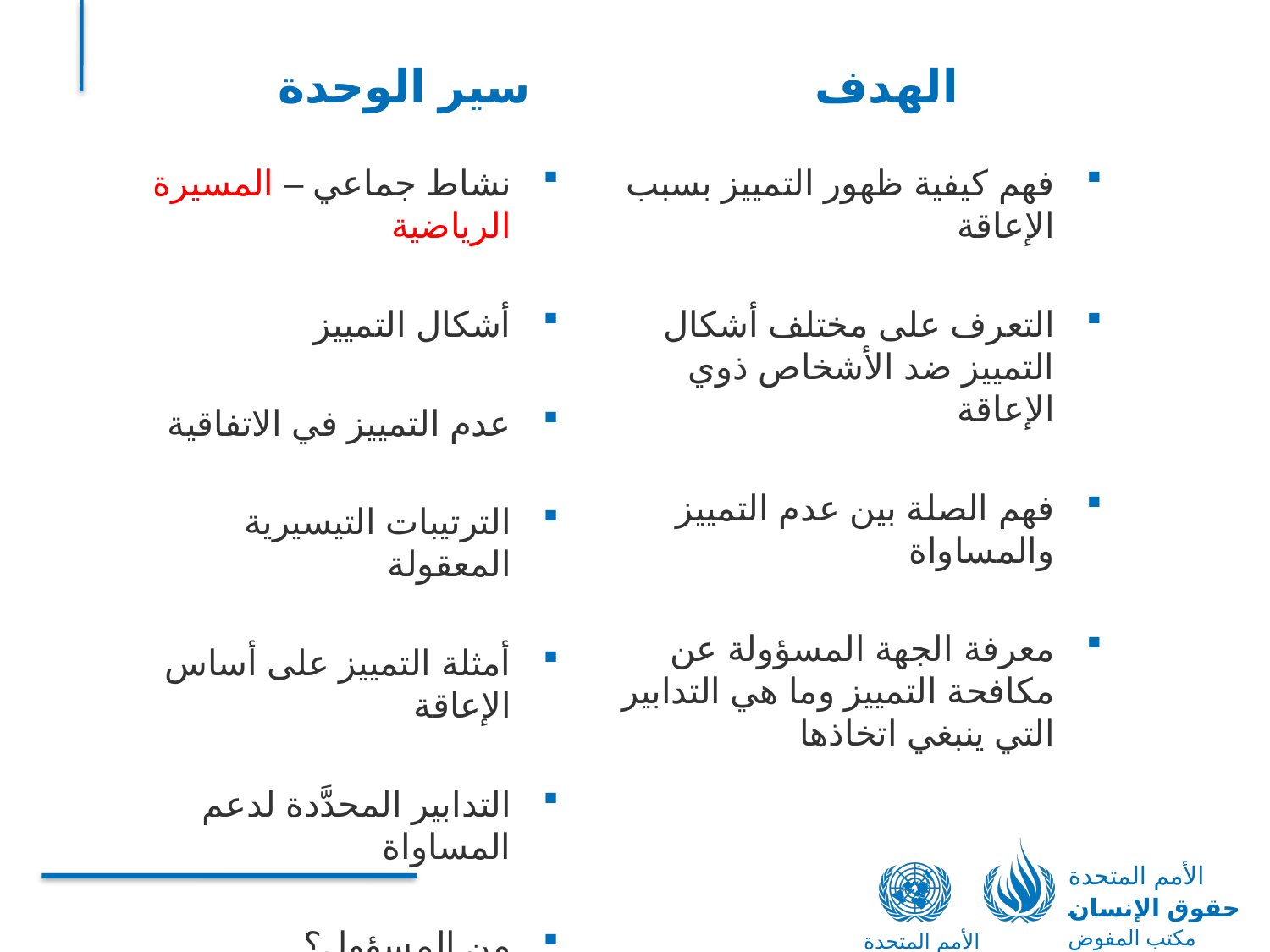

سير الوحدة
الهدف
نشاط جماعي – المسيرة الرياضية

أشكال التمييز

عدم التمييز في الاتفاقية

الترتيبات التيسيرية المعقولة

أمثلة التمييز على أساس الإعاقة

التدابير المحدَّدة لدعم المساواة

من المسؤول؟
فهم كيفية ظهور التمييز بسبب الإعاقة

التعرف على مختلف أشكال التمييز ضد الأشخاص ذوي الإعاقة

فهم الصلة بين عدم التمييز والمساواة

معرفة الجهة المسؤولة عن مكافحة التمييز وما هي التدابير التي ينبغي اتخاذها

الأمم المتحدة
حقوق الإنسان
مكتب المفوض السامي
الأمم المتحدة